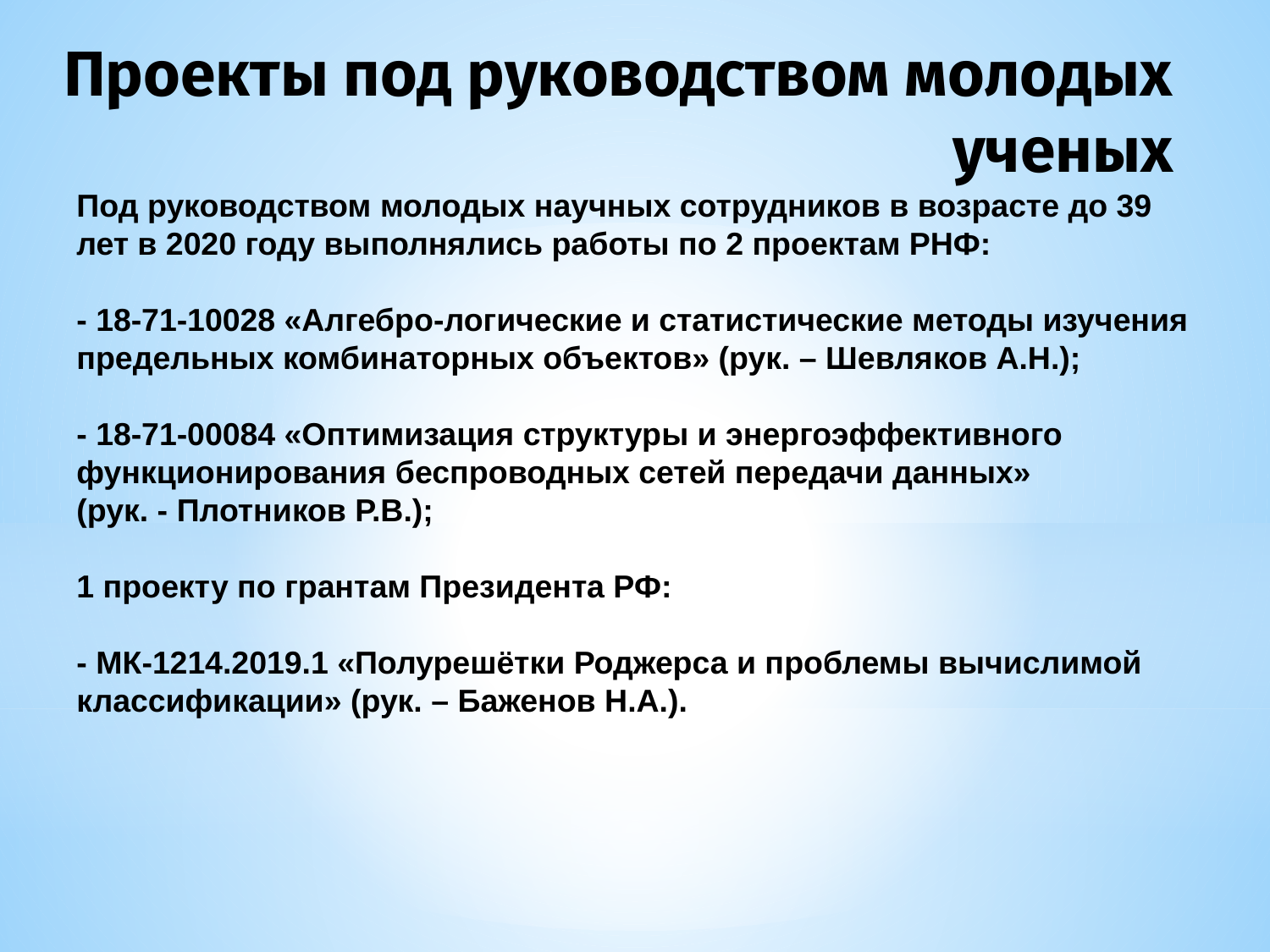

# Проекты под руководством молодых ученых

Под руководством молодых научных сотрудников в возрасте до 39 лет в 2020 году выполнялись работы по 2 проектам РНФ:

- 18-71-10028 «Алгебро-логические и статистические методы изучения предельных комбинаторных объектов» (рук. – Шевляков А.Н.);

- 18-71-00084 «Оптимизация структуры и энергоэффективного функционирования беспроводных сетей передачи данных»
(рук. - Плотников Р.В.);

1 проекту по грантам Президента РФ:

- МК-1214.2019.1 «Полурешётки Роджерса и проблемы вычислимой классификации» (рук. – Баженов Н.А.).